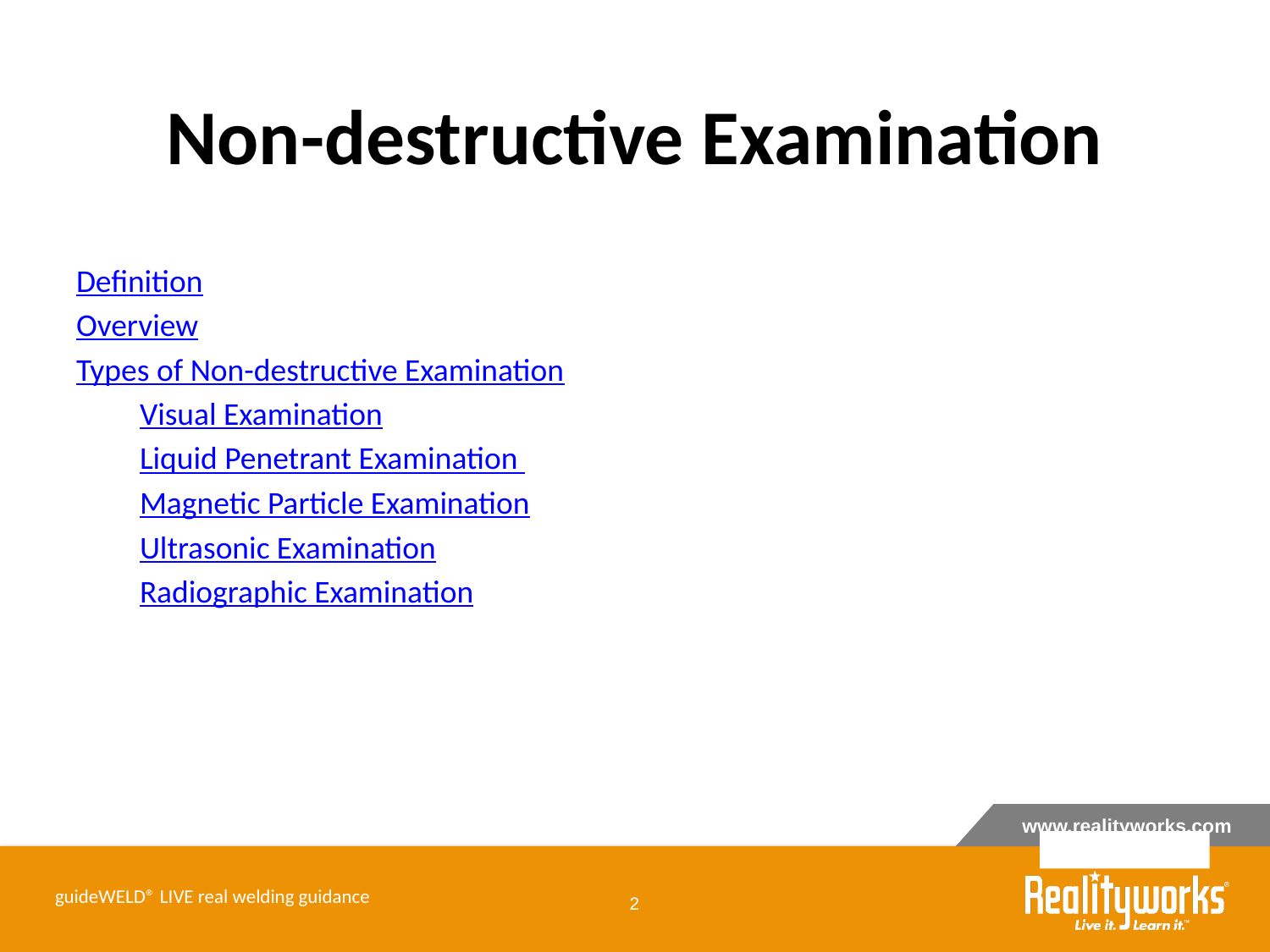

# Non-destructive Examination
Definition
Overview
Types of Non-destructive Examination
Visual Examination
Liquid Penetrant Examination
Magnetic Particle Examination
Ultrasonic Examination
Radiographic Examination

guideWELD® LIVE real welding guidance
2